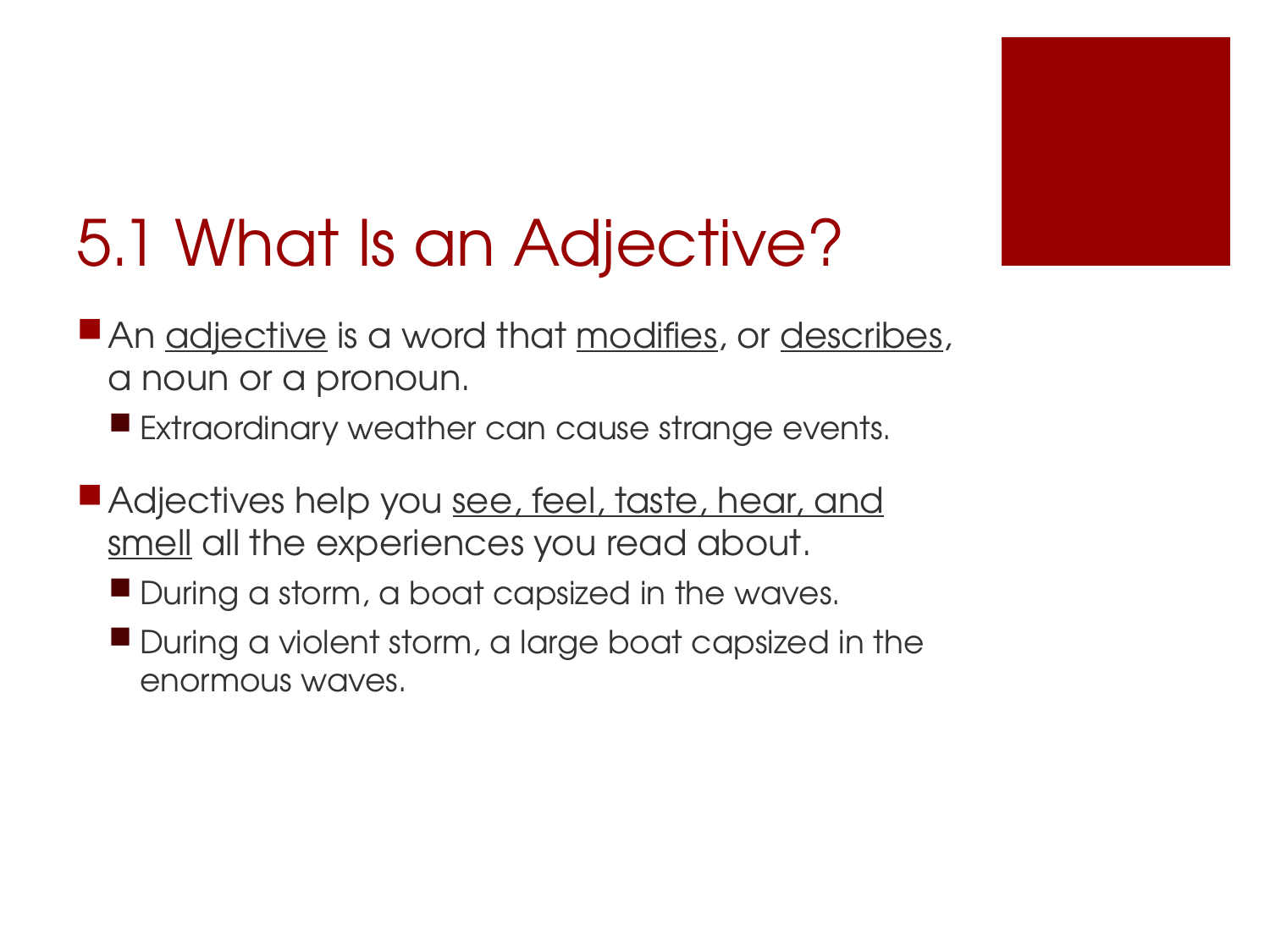

# 5.1 What Is an Adjective?
An adjective is a word that modifies, or describes, a noun or a pronoun.
Extraordinary weather can cause strange events.
Adjectives help you see, feel, taste, hear, and smell all the experiences you read about.
During a storm, a boat capsized in the waves.
During a violent storm, a large boat capsized in the enormous waves.